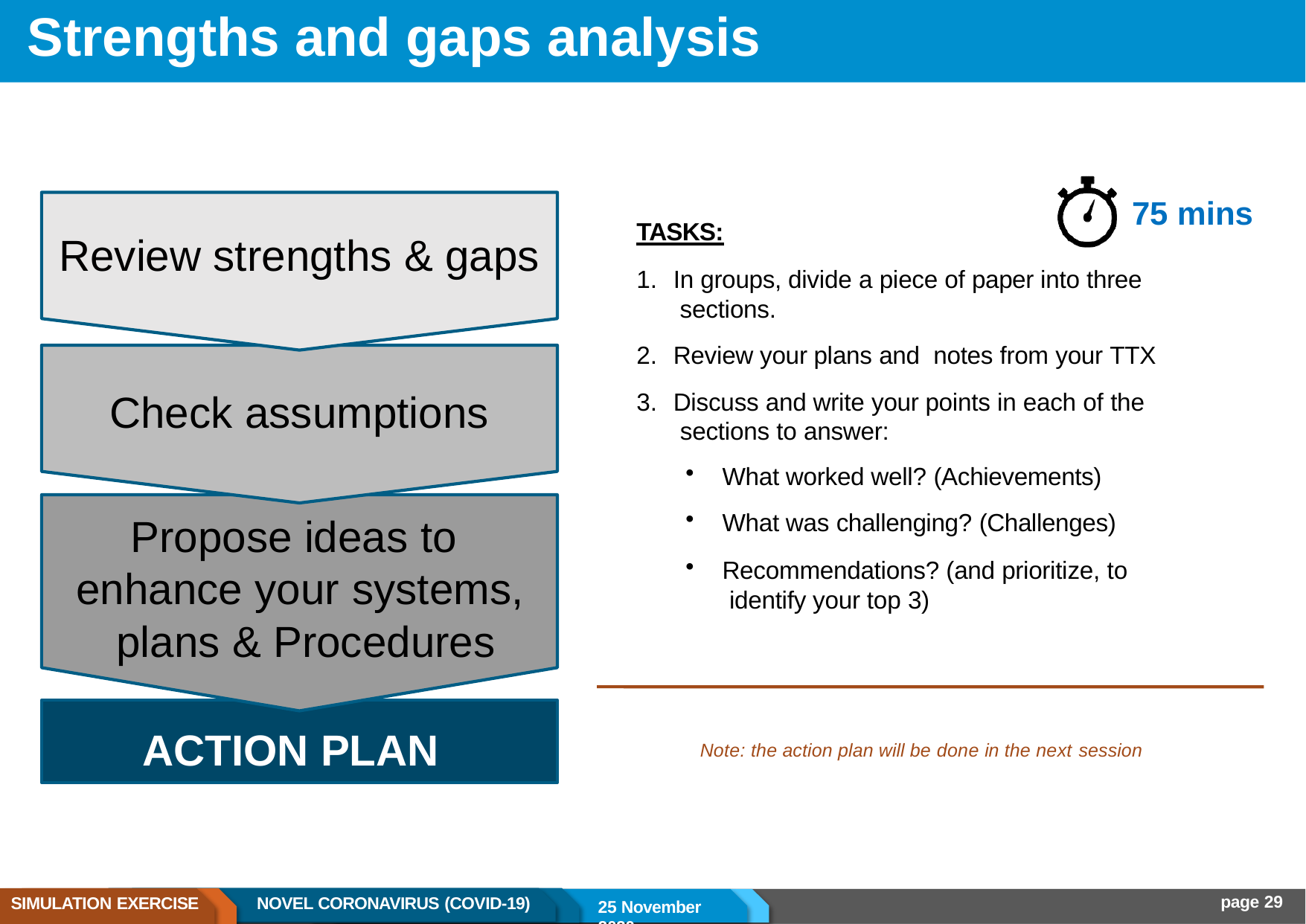

# Strengths and gaps analysis

75 mins
In groups, divide a piece of paper into three  sections.
Review your plans and  notes from your TTX
Discuss and write your points in each of the  sections to answer:
What worked well? (Achievements)
What was challenging? (Challenges)
Recommendations? (and prioritize, to  identify your top 3)
TASKS:
Review strengths & gaps

Check assumptions

Propose ideas to  enhance your systems,  plans & Procedures

ACTION PLAN

Note: the action plan will be done in the next session
page 29
SIMULATION EXERCISE
NOVEL CORONAVIRUS (COVID-19)
25 November 2020